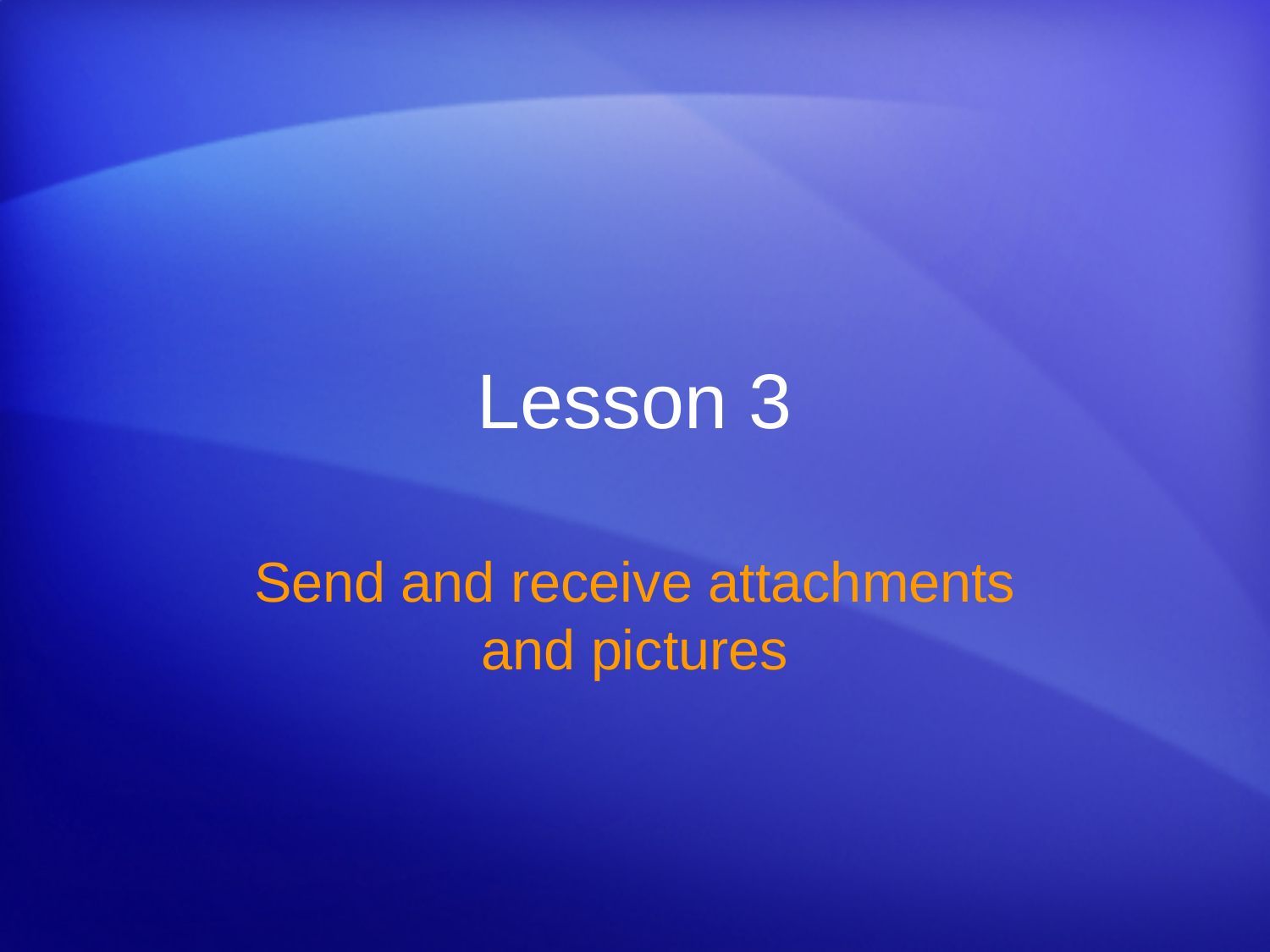

# Lesson 3
Send and receive attachments and pictures